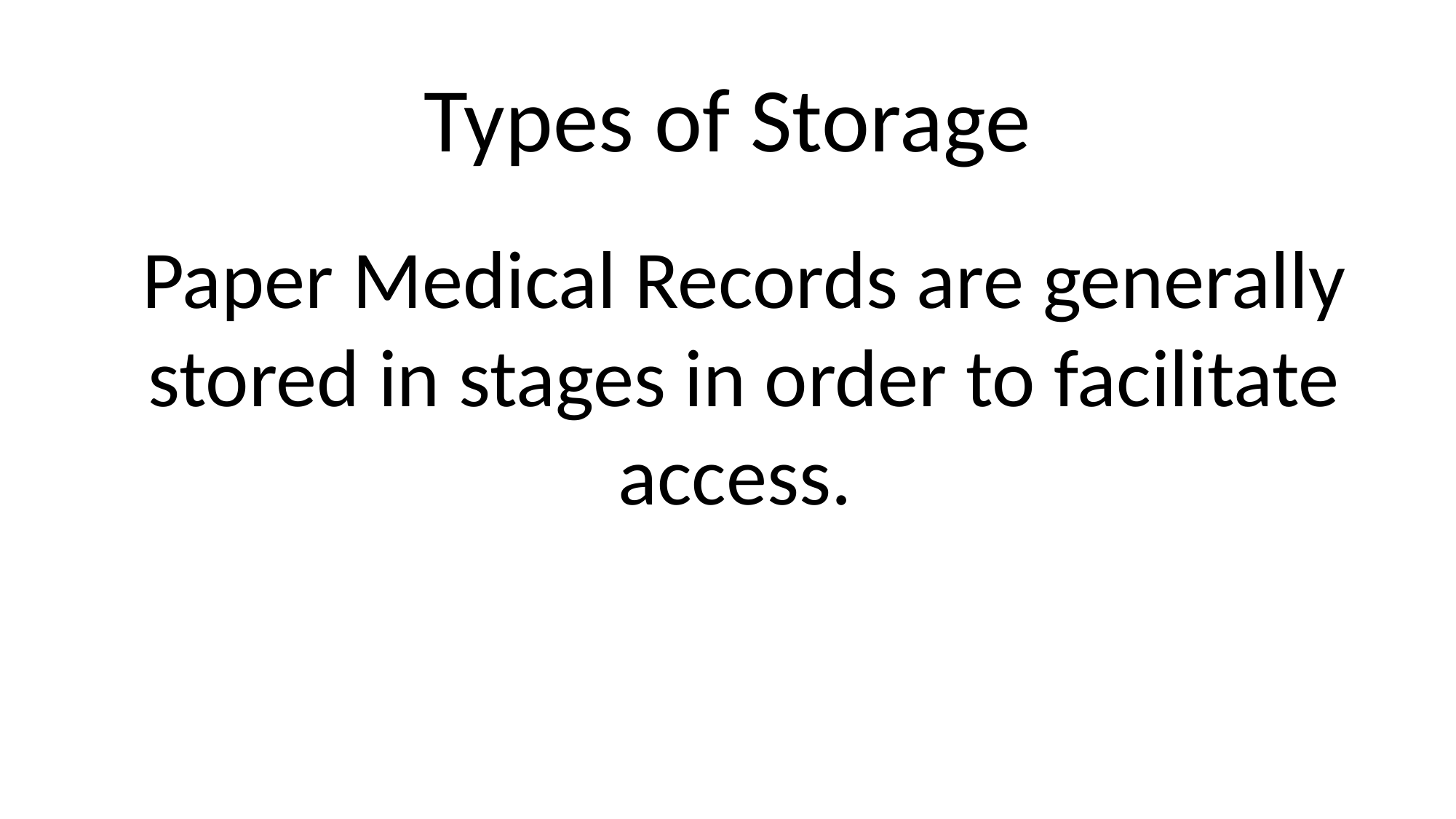

# Types of Storage
Paper Medical Records are generally stored in stages in order to facilitate access.